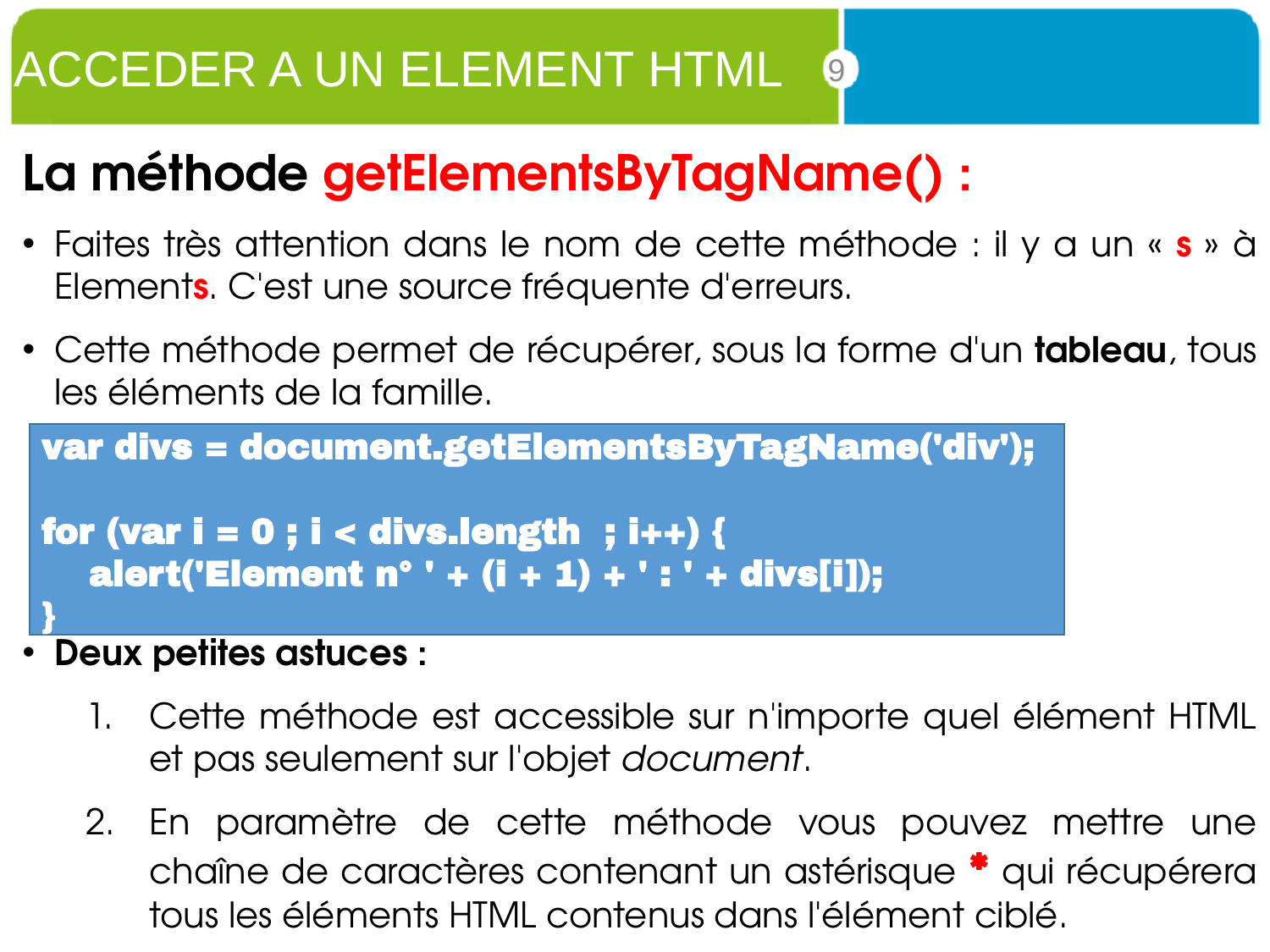

# ACCEDER A UN ELEMENT HTML
9
La méthode getElementsByTagName() :
Faites très attention dans le nom de cette méthode : il y a un « s » à Elements. C'est une source fréquente d'erreurs.
Cette méthode permet de récupérer, sous la forme d'un tableau, tous les éléments de la famille.

Deux petites astuces :
Cette méthode est accessible sur n'importe quel élément HTML et pas seulement sur l'objet document.
En paramètre de cette méthode vous pouvez mettre une chaîne de caractères contenant un astérisque * qui récupérera tous les éléments HTML contenus dans l'élément ciblé.

var divs = document.getElementsByTagName('div');

for (var i = 0 ; i < divs.length  ; i++) {
    alert('Element n° ' + (i + 1) + ' : ' + divs[i]);
}